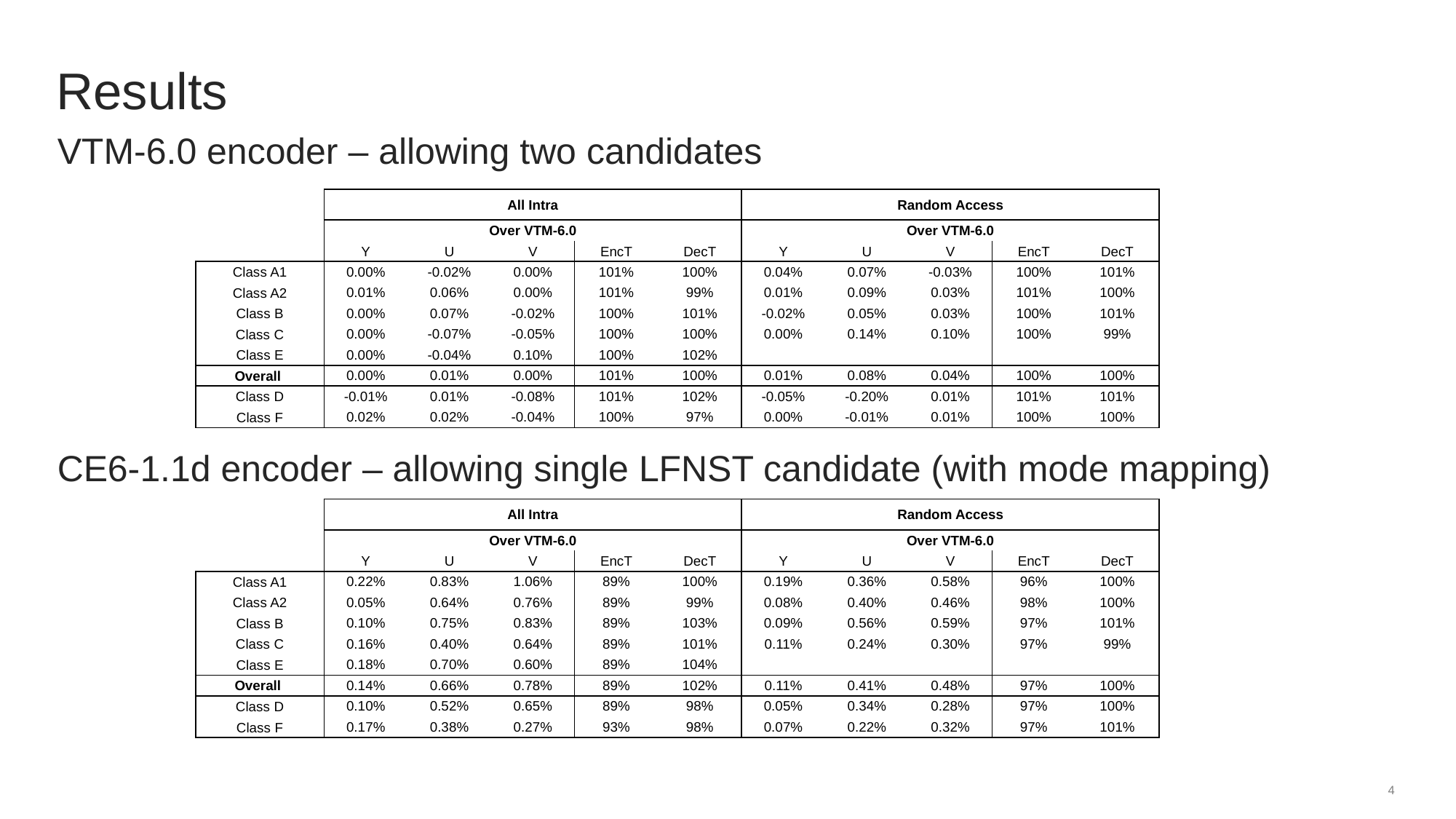

# Results
VTM-6.0 encoder – allowing two candidates

CE6-1.1d encoder – allowing single LFNST candidate (with mode mapping)

|  |  |  | All Intra |  |  |
| --- | --- | --- | --- | --- | --- |
|  | Over VTM-6.0 |  |  |  |  |
|  | Y | U | V | EncT | DecT |
| Class A1 | 0.00% | -0.02% | 0.00% | 101% | 100% |
| Class A2 | 0.01% | 0.06% | 0.00% | 101% | 99% |
| Class B | 0.00% | 0.07% | -0.02% | 100% | 101% |
| Class C | 0.00% | -0.07% | -0.05% | 100% | 100% |
| Class E | 0.00% | -0.04% | 0.10% | 100% | 102% |
| Overall | 0.00% | 0.01% | 0.00% | 101% | 100% |
| Class D | -0.01% | 0.01% | -0.08% | 101% | 102% |
| Class F | 0.02% | 0.02% | -0.04% | 100% | 97% |
|  | Random Access |  |  |  |
| --- | --- | --- | --- | --- |
| Over VTM-6.0 |  |  |  |  |
| Y | U | V | EncT | DecT |
| 0.04% | 0.07% | -0.03% | 100% | 101% |
| 0.01% | 0.09% | 0.03% | 101% | 100% |
| -0.02% | 0.05% | 0.03% | 100% | 101% |
| 0.00% | 0.14% | 0.10% | 100% | 99% |
|  |  |  |  |  |
| 0.01% | 0.08% | 0.04% | 100% | 100% |
| -0.05% | -0.20% | 0.01% | 101% | 101% |
| 0.00% | -0.01% | 0.01% | 100% | 100% |
|  |  |  | All Intra |  |  |
| --- | --- | --- | --- | --- | --- |
|  | Over VTM-6.0 |  |  |  |  |
|  | Y | U | V | EncT | DecT |
| Class A1 | 0.22% | 0.83% | 1.06% | 89% | 100% |
| Class A2 | 0.05% | 0.64% | 0.76% | 89% | 99% |
| Class B | 0.10% | 0.75% | 0.83% | 89% | 103% |
| Class C | 0.16% | 0.40% | 0.64% | 89% | 101% |
| Class E | 0.18% | 0.70% | 0.60% | 89% | 104% |
| Overall | 0.14% | 0.66% | 0.78% | 89% | 102% |
| Class D | 0.10% | 0.52% | 0.65% | 89% | 98% |
| Class F | 0.17% | 0.38% | 0.27% | 93% | 98% |
|  | Random Access |  |  |  |
| --- | --- | --- | --- | --- |
| Over VTM-6.0 |  |  |  |  |
| Y | U | V | EncT | DecT |
| 0.19% | 0.36% | 0.58% | 96% | 100% |
| 0.08% | 0.40% | 0.46% | 98% | 100% |
| 0.09% | 0.56% | 0.59% | 97% | 101% |
| 0.11% | 0.24% | 0.30% | 97% | 99% |
|  |  |  |  |  |
| 0.11% | 0.41% | 0.48% | 97% | 100% |
| 0.05% | 0.34% | 0.28% | 97% | 100% |
| 0.07% | 0.22% | 0.32% | 97% | 101% |